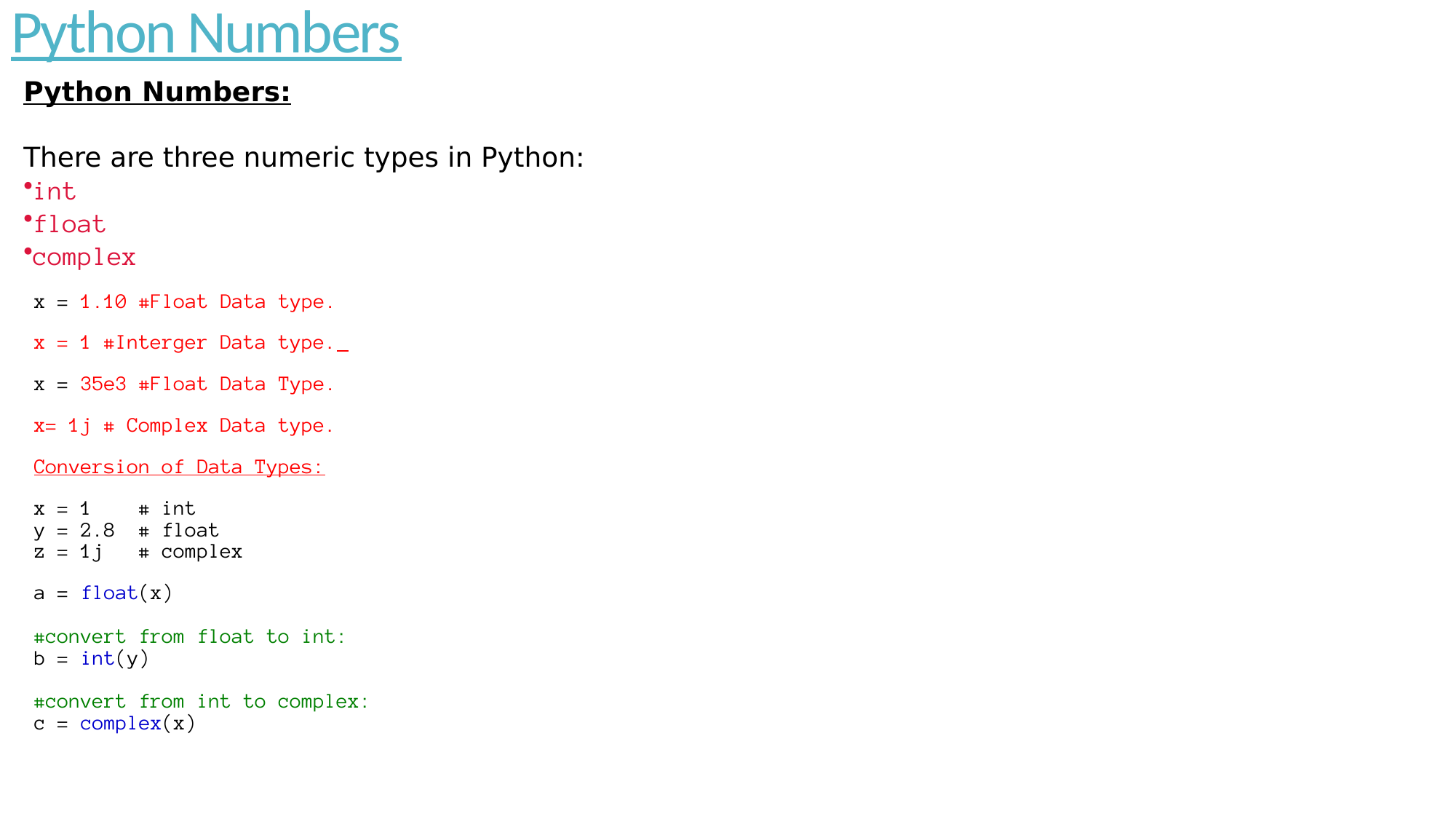

# Python Numbers
Python Numbers:

There are three numeric types in Python:
int
float
complex
x = 1.10 #Float Data type.
x = 1 #Interger Data type.
x = 35e3 #Float Data Type.
x= 1j # Complex Data type.
Conversion of Data Types:
x = 1    # int
y = 2.8  # float
z = 1j   # complex
a = float(x)
#convert from float to int:
b = int(y)
#convert from int to complex:
c = complex(x)